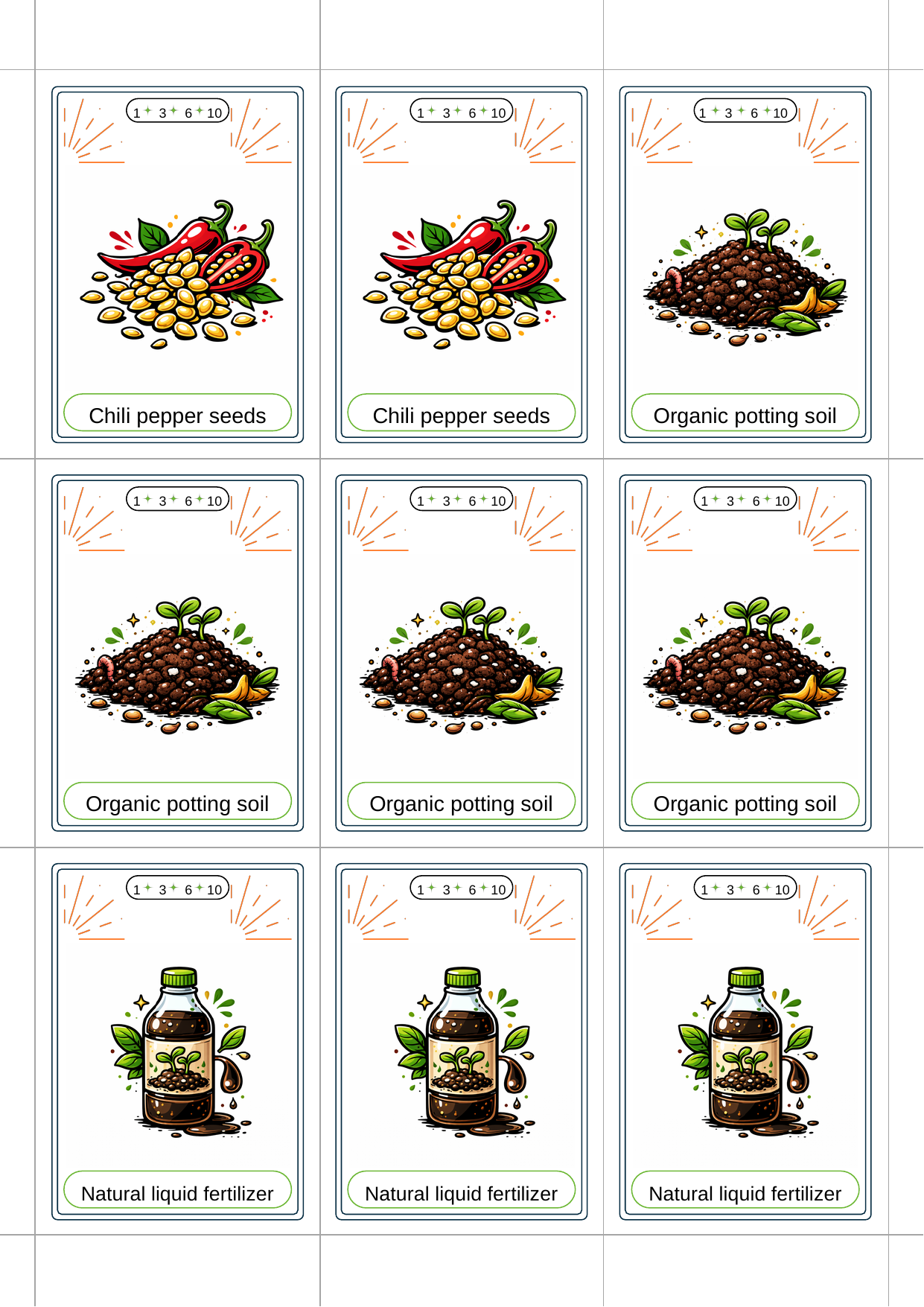

1     3     6    10

1     3     6    10

1     3     6    10

Chili pepper seeds
Chili pepper seeds
Organic potting soil

1     3     6    10

1     3     6    10

1     3     6    10

Organic potting soil
Organic potting soil
Organic potting soil

1     3     6    10

1     3     6    10

1     3     6    10

Natural liquid fertilizer
Natural liquid fertilizer
Natural liquid fertilizer